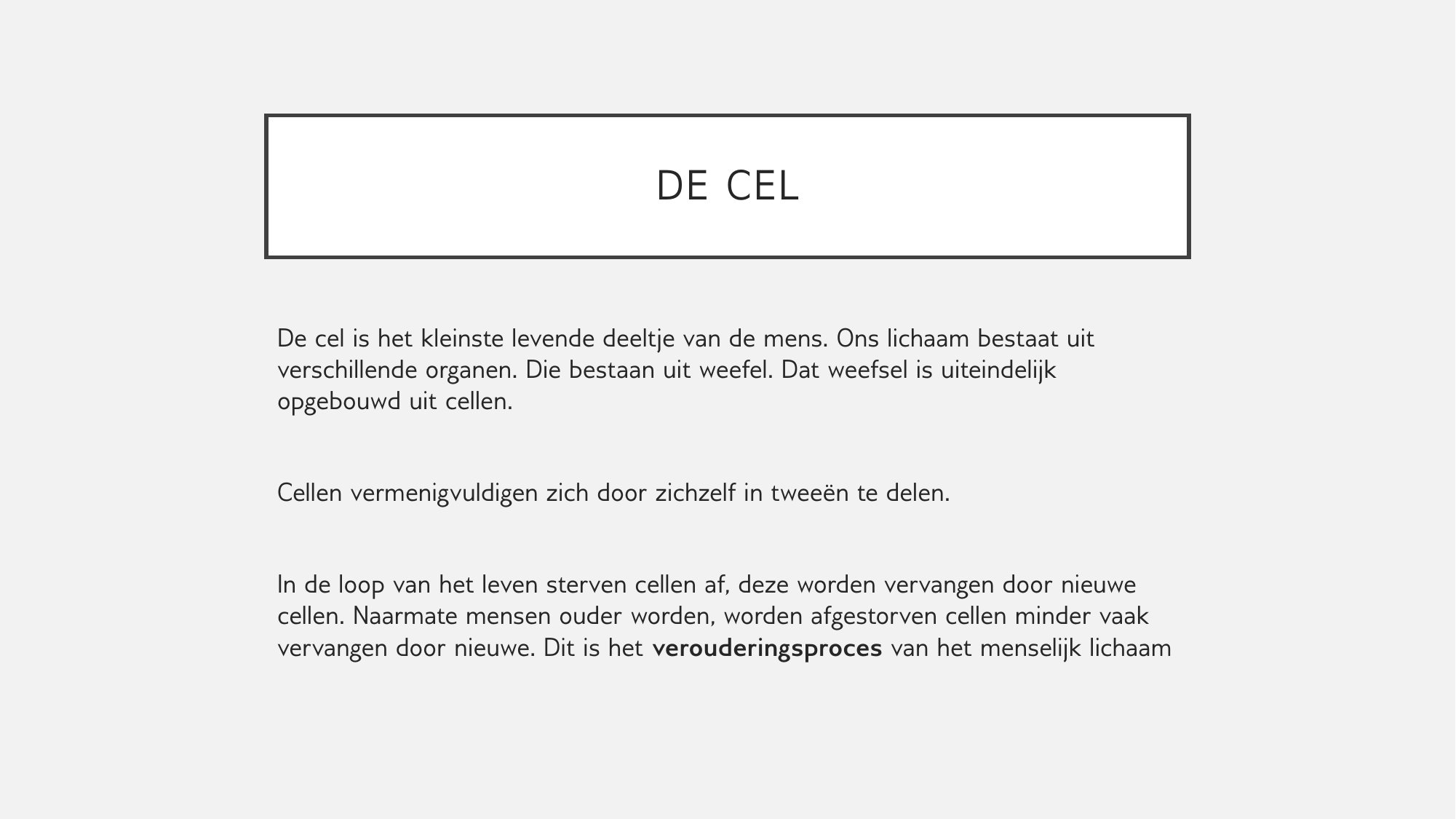

# De cel
De cel is het kleinste levende deeltje van de mens. Ons lichaam bestaat uit verschillende organen. Die bestaan uit weefel. Dat weefsel is uiteindelijk opgebouwd uit cellen.

Cellen vermenigvuldigen zich door zichzelf in tweeën te delen.

In de loop van het leven sterven cellen af, deze worden vervangen door nieuwe cellen. Naarmate mensen ouder worden, worden afgestorven cellen minder vaak vervangen door nieuwe. Dit is het verouderingsproces van het menselijk lichaam